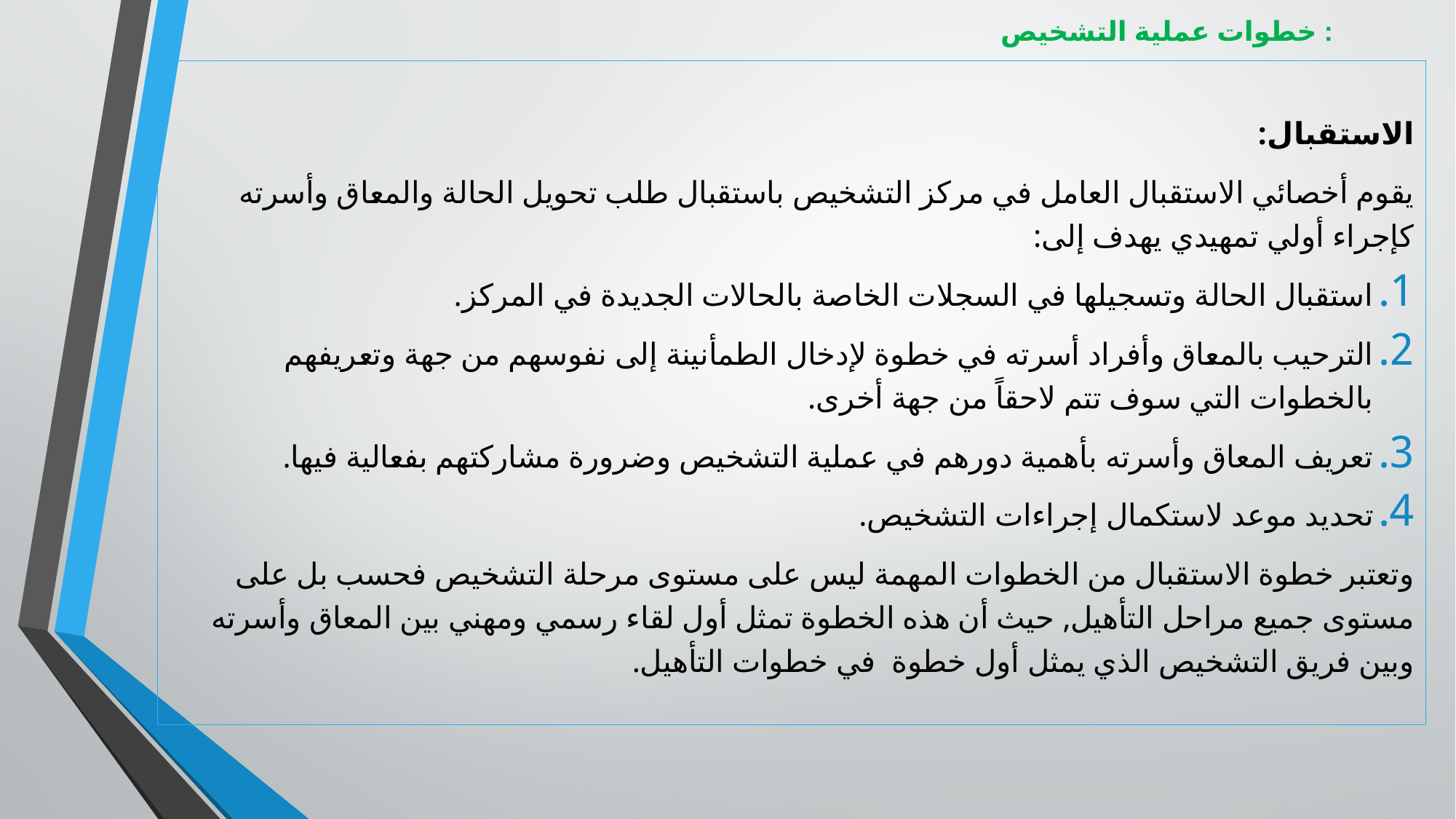

خطوات عملية التشخيص :
الاستقبال:
يقوم أخصائي الاستقبال العامل في مركز التشخيص باستقبال طلب تحويل الحالة والمعاق وأسرته كإجراء أولي تمهيدي يهدف إلى:
استقبال الحالة وتسجيلها في السجلات الخاصة بالحالات الجديدة في المركز.
الترحيب بالمعاق وأفراد أسرته في خطوة لإدخال الطمأنينة إلى نفوسهم من جهة وتعريفهم بالخطوات التي سوف تتم لاحقاً من جهة أخرى.
تعريف المعاق وأسرته بأهمية دورهم في عملية التشخيص وضرورة مشاركتهم بفعالية فيها.
تحديد موعد لاستكمال إجراءات التشخيص.
وتعتبر خطوة الاستقبال من الخطوات المهمة ليس على مستوى مرحلة التشخيص فحسب بل على مستوى جميع مراحل التأهيل, حيث أن هذه الخطوة تمثل أول لقاء رسمي ومهني بين المعاق وأسرته وبين فريق التشخيص الذي يمثل أول خطوة  في خطوات التأهيل.